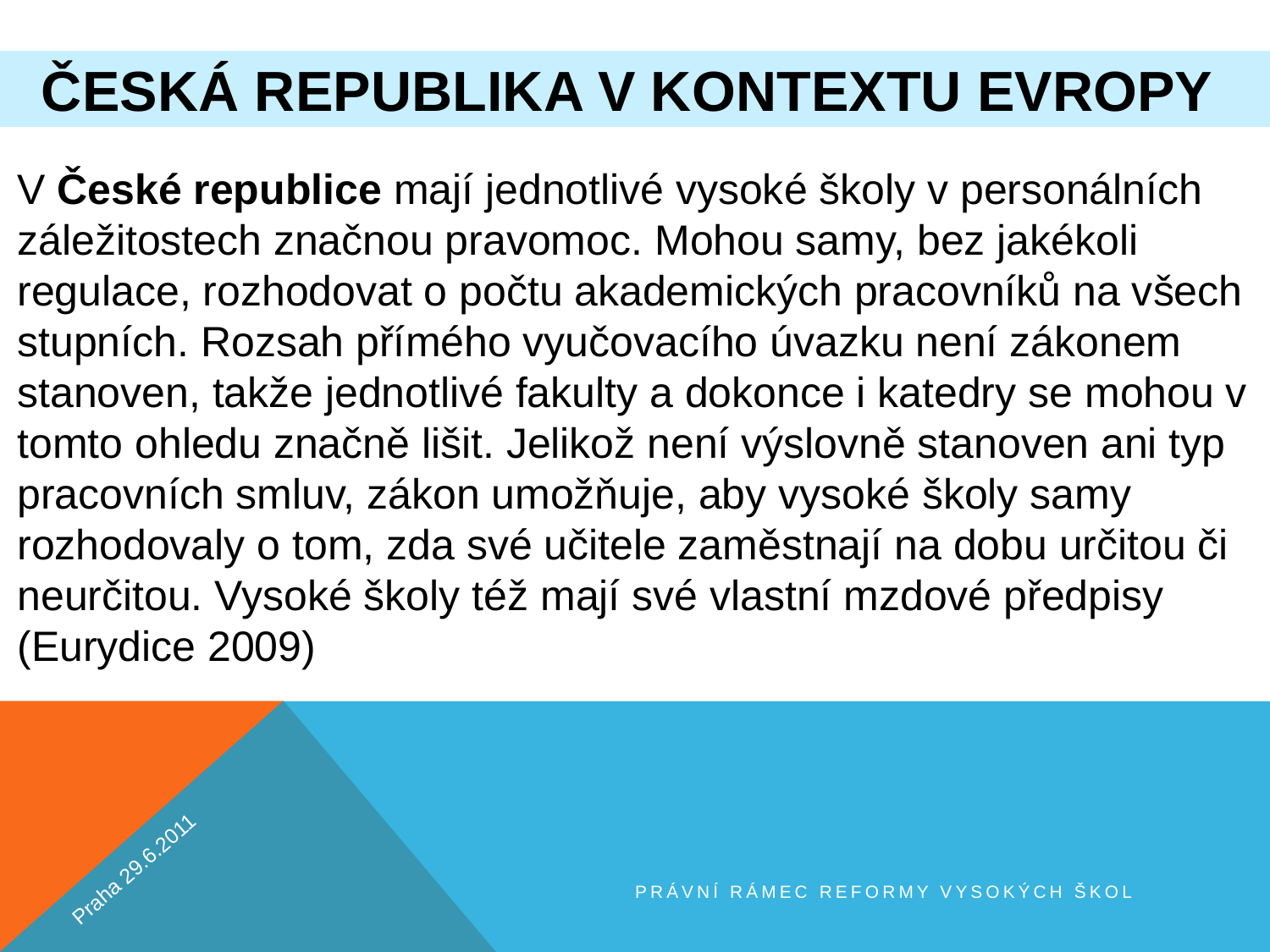

# Česká republika v kontextu Evropy
V České republice mají jednotlivé vysoké školy v personálních záležitostech značnou pravomoc. Mohou samy, bez jakékoli regulace, rozhodovat o počtu akademických pracovníků na všech stupních. Rozsah přímého vyučovacího úvazku není zákonem stanoven, takže jednotlivé fakulty a dokonce i katedry se mohou v tomto ohledu značně lišit. Jelikož není výslovně stanoven ani typ pracovních smluv, zákon umožňuje, aby vysoké školy samy rozhodovaly o tom, zda své učitele zaměstnají na dobu určitou či neurčitou. Vysoké školy též mají své vlastní mzdové předpisy (Eurydice 2009)
Praha 29.6.2011
Právní rámec reformy vysokých škol